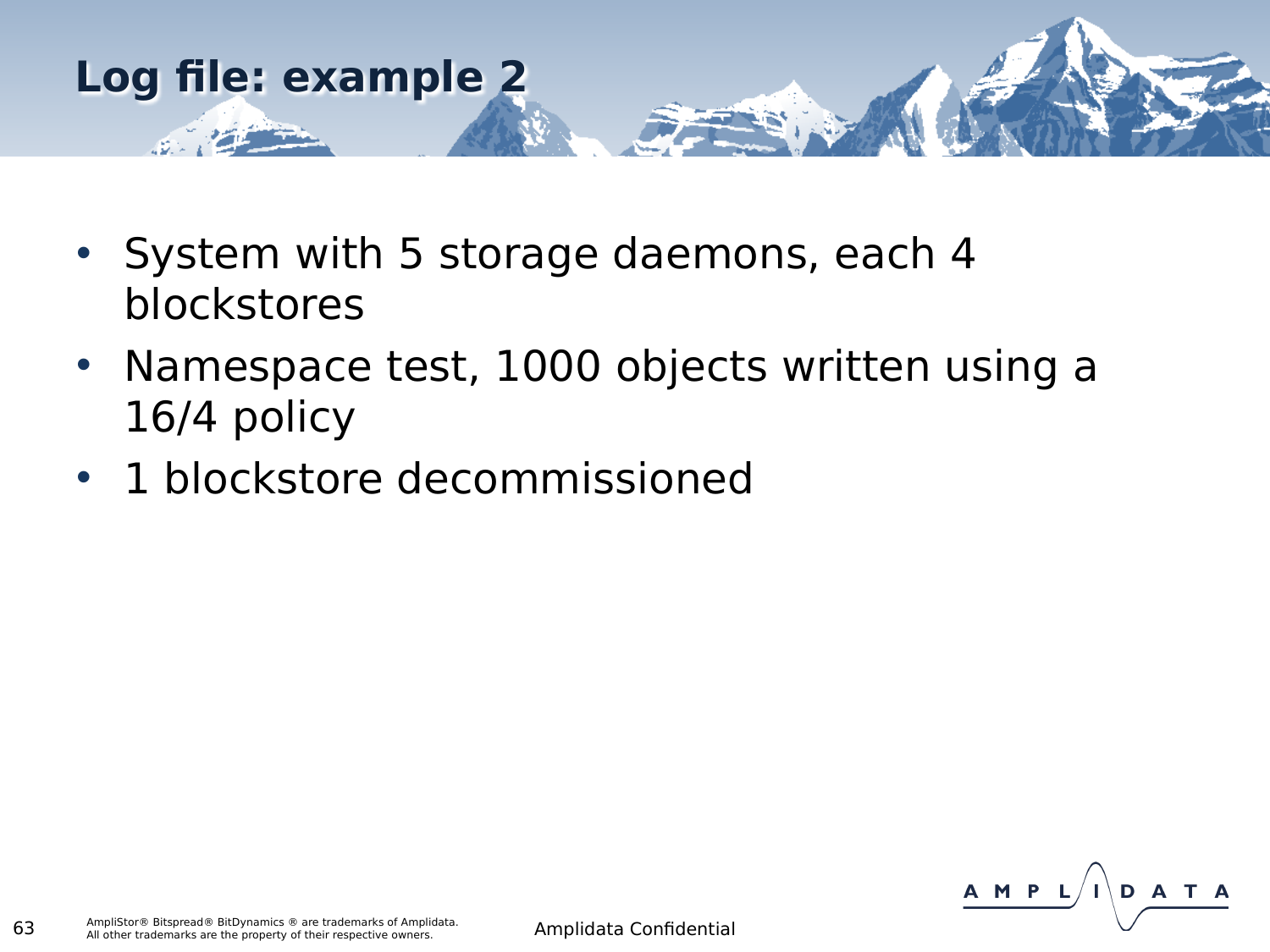

# Log file: example 2
System with 5 storage daemons, each 4 blockstores
Namespace test, 1000 objects written using a 16/4 policy
1 blockstore decommissioned
63
Amplidata Confidential